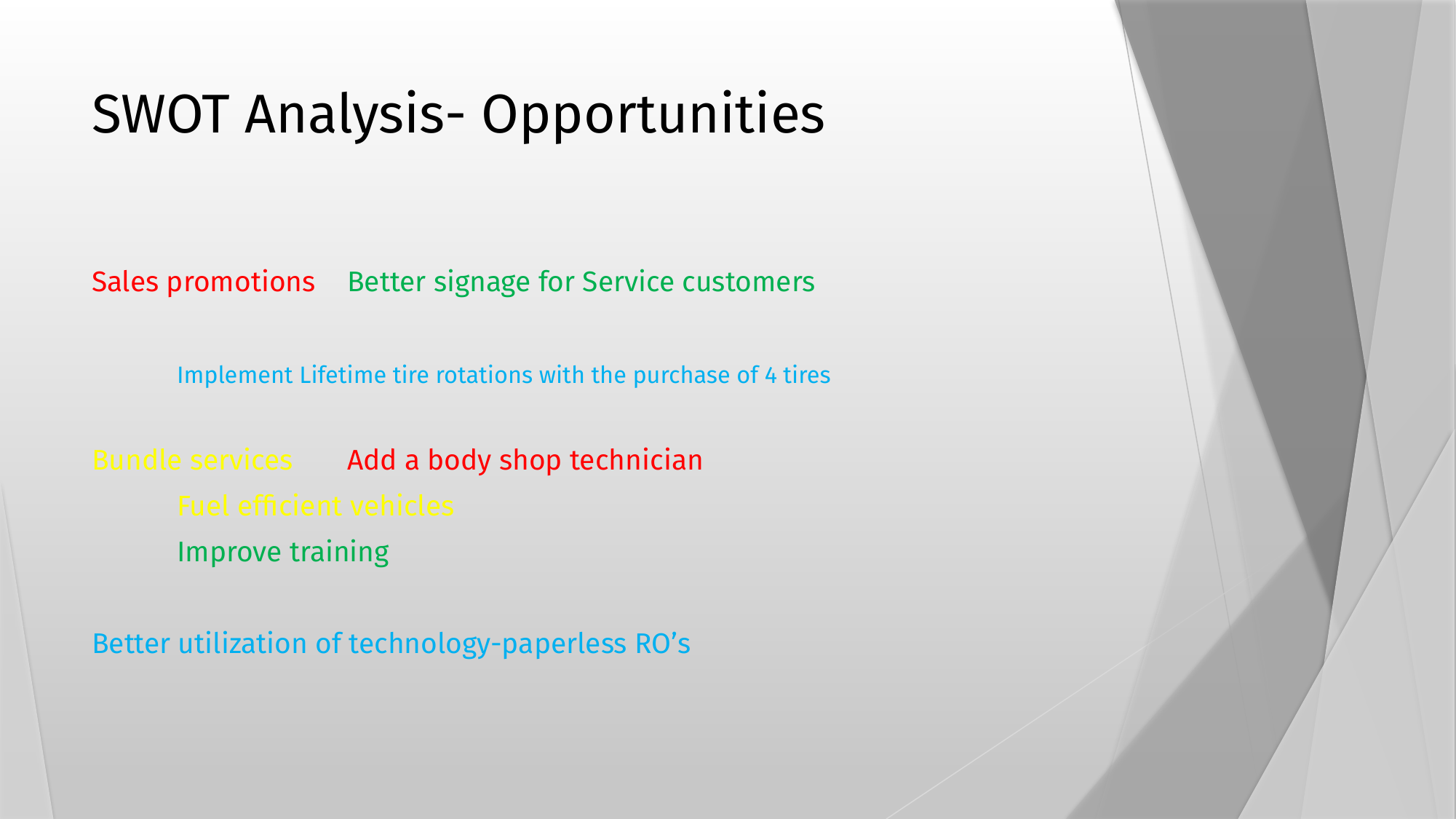

# SWOT Analysis- Opportunities
Sales promotions		Better signage for Service customers

	Implement Lifetime tire rotations with the purchase of 4 tires

Bundle services		Add a body shop technician
									Fuel efficient vehicles
			Improve training

Better utilization of technology-paperless RO’s